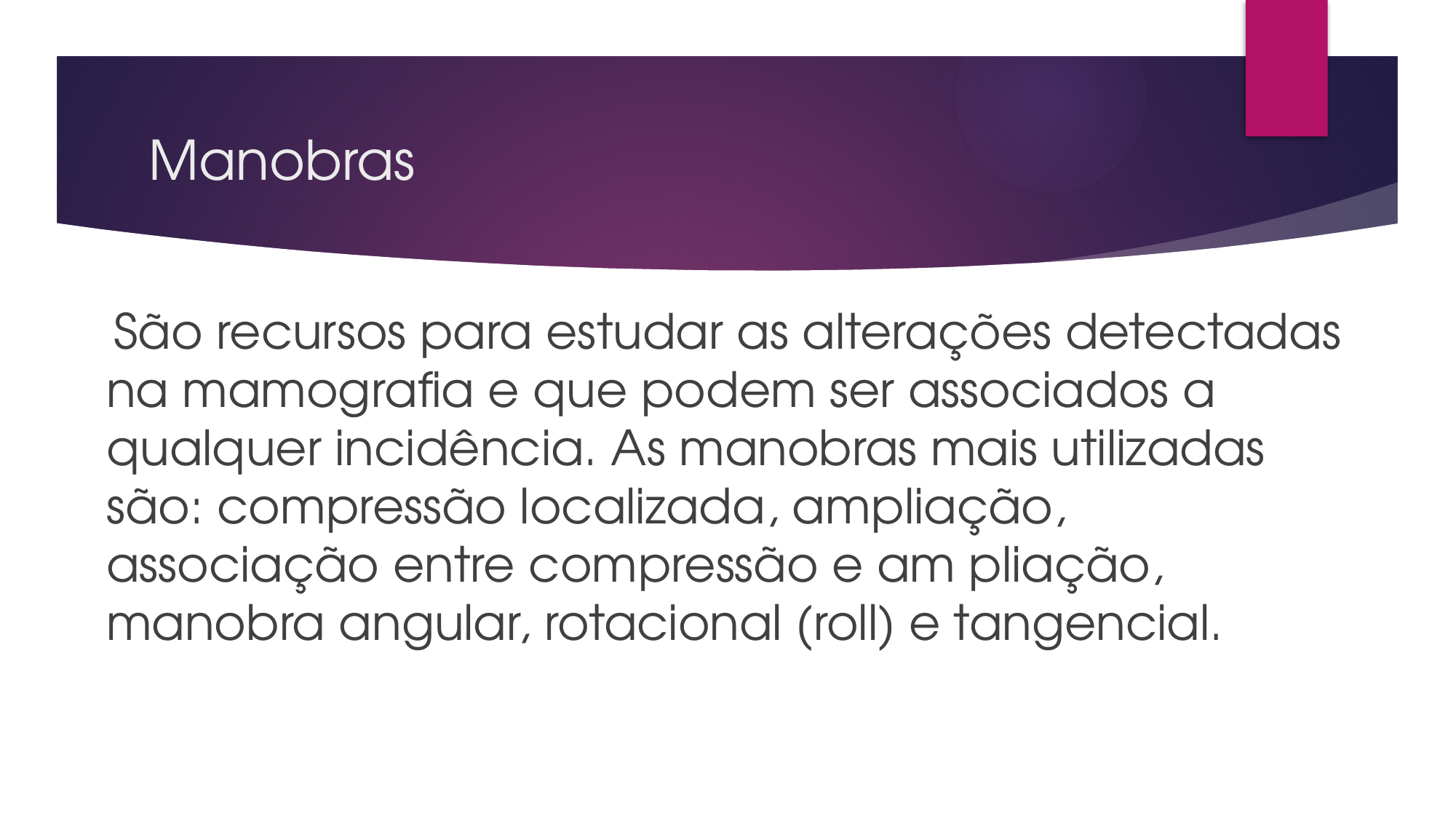

# Manobras
 São recursos para estudar as alterações detectadas na mamografia e que podem ser associados a qualquer incidência. As manobras mais utilizadas são: compressão localizada, ampliação, associação entre compressão e am pliação, manobra angular, rotacional (roll) e tangencial.